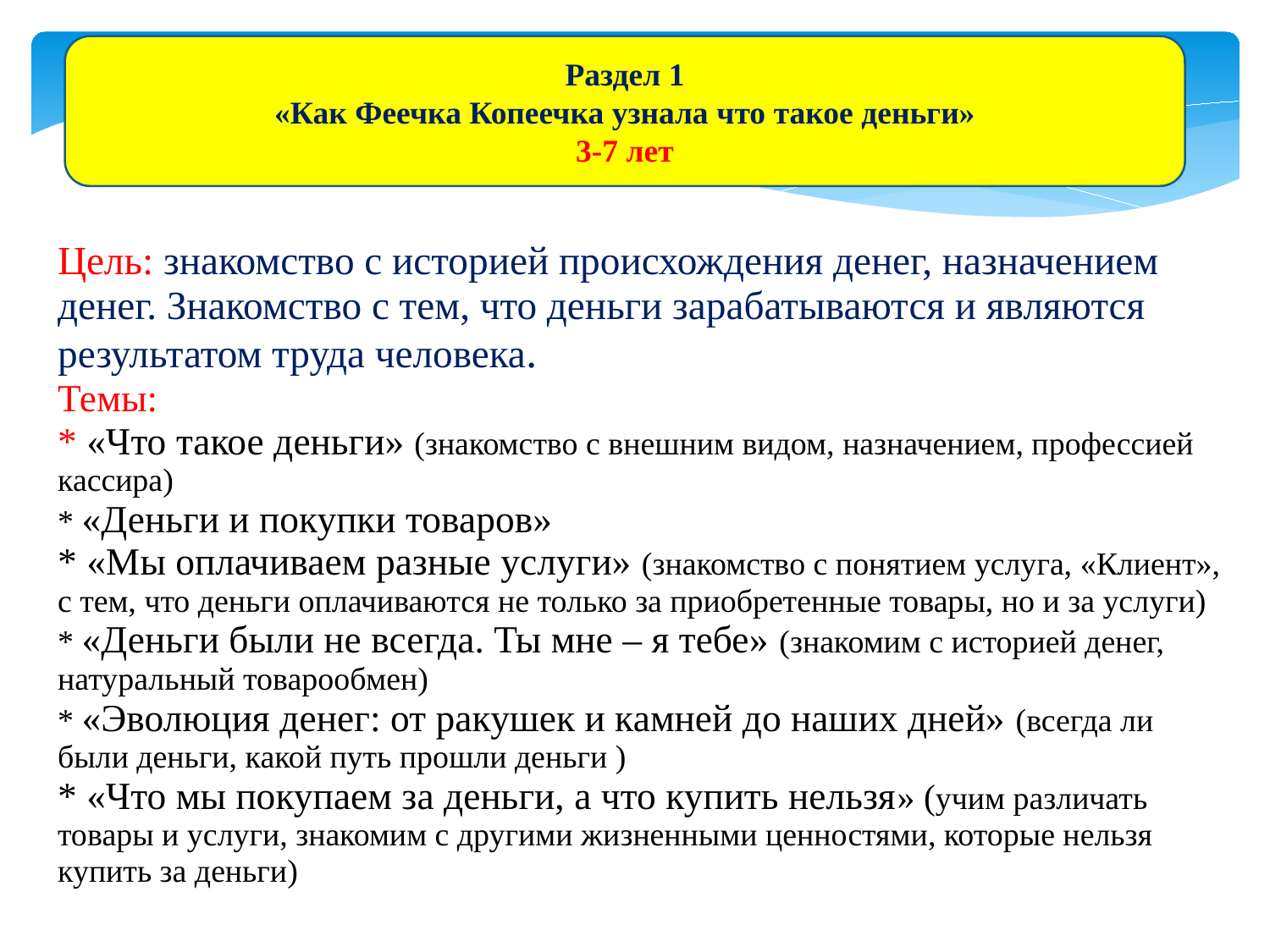

Раздел 1
«Как Феечка Копеечка узнала что такое деньги»
3-7 лет
Цель: знакомство с историей происхождения денег, назначением денег. Знакомство с тем, что деньги зарабатываются и являются результатом труда человека.
Темы:
* «Что такое деньги» (знакомство с внешним видом, назначением, профессией кассира)
* «Деньги и покупки товаров»
* «Мы оплачиваем разные услуги» (знакомство с понятием услуга, «Клиент», с тем, что деньги оплачиваются не только за приобретенные товары, но и за услуги)
* «Деньги были не всегда. Ты мне – я тебе» (знакомим с историей денег, натуральный товарообмен)
* «Эволюция денег: от ракушек и камней до наших дней» (всегда ли были деньги, какой путь прошли деньги )
* «Что мы покупаем за деньги, а что купить нельзя» (учим различать товары и услуги, знакомим с другими жизненными ценностями, которые нельзя купить за деньги)